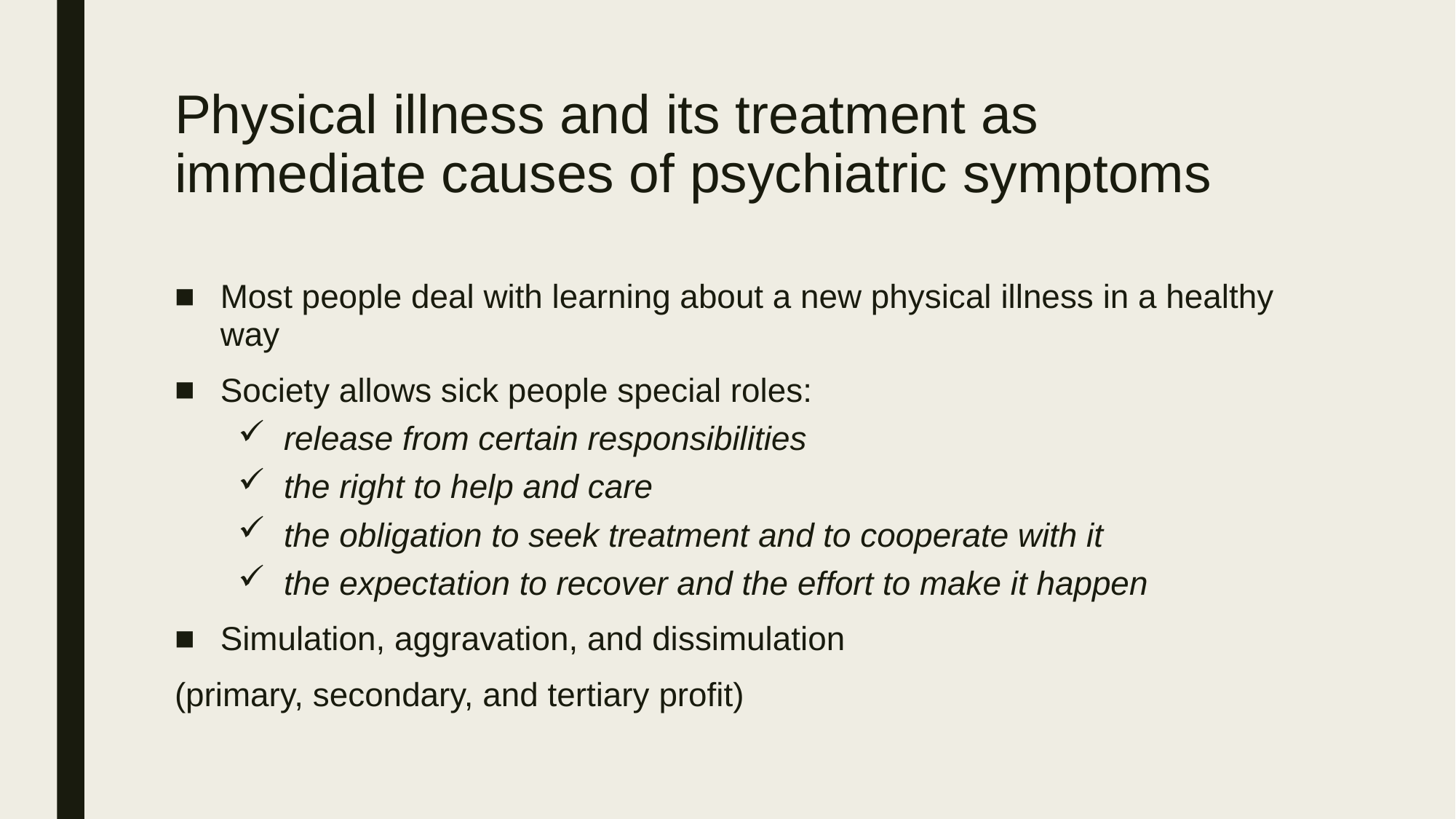

# Physical illness and its treatment as immediate causes of psychiatric symptoms
Most people deal with learning about a new physical illness in a healthy way
Society allows sick people special roles:
release from certain responsibilities
the right to help and care
the obligation to seek treatment and to cooperate with it
the expectation to recover and the effort to make it happen
Simulation, aggravation, and dissimulation
(primary, secondary, and tertiary profit)